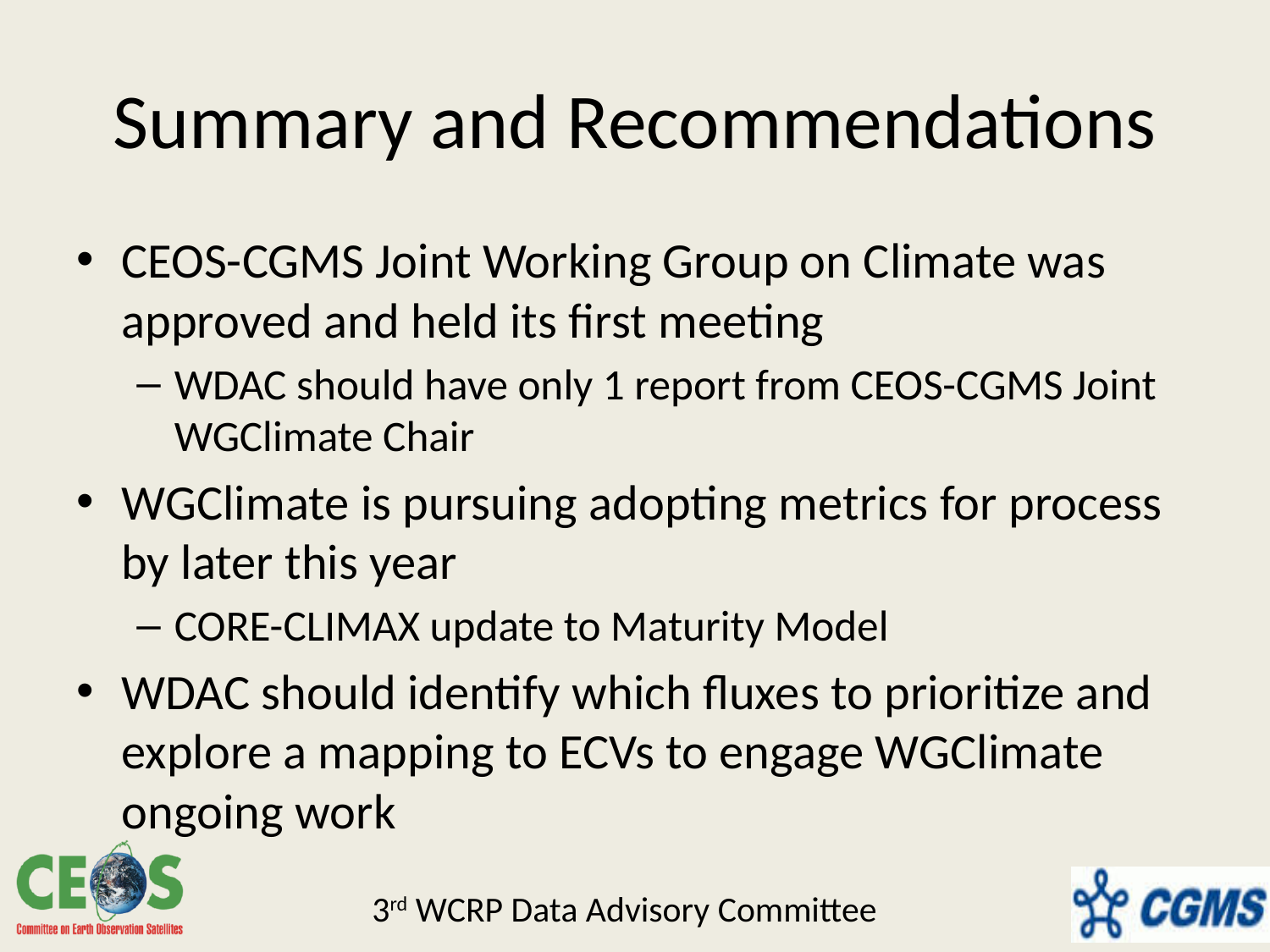

# Summary and Recommendations
CEOS-CGMS Joint Working Group on Climate was approved and held its first meeting
WDAC should have only 1 report from CEOS-CGMS Joint WGClimate Chair
WGClimate is pursuing adopting metrics for process by later this year
CORE-CLIMAX update to Maturity Model
WDAC should identify which fluxes to prioritize and explore a mapping to ECVs to engage WGClimate ongoing work
3rd WCRP Data Advisory Committee